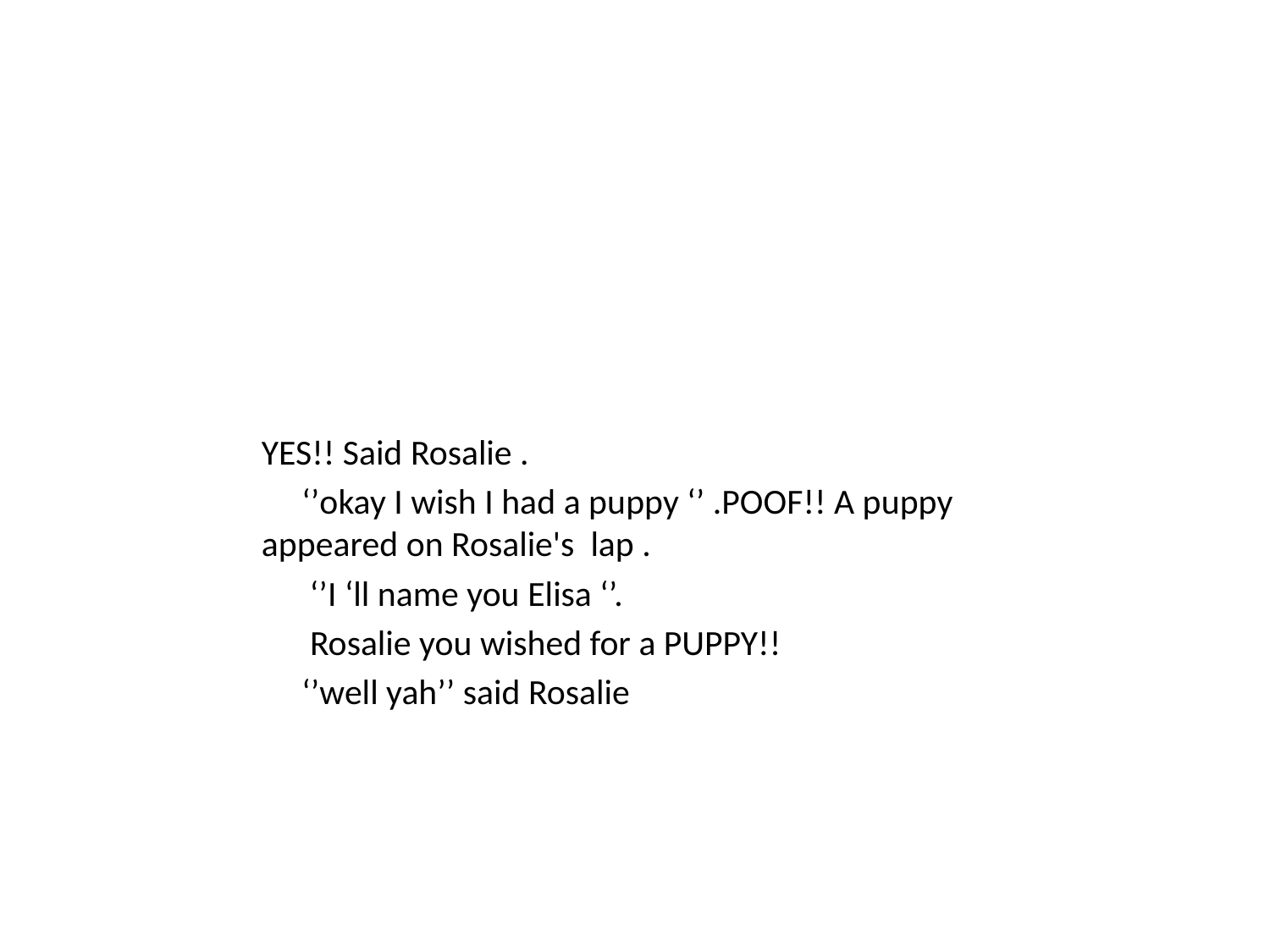

YES!! Said Rosalie .
     ‘’okay I wish I had a puppy ‘’ .POOF!! A puppy appeared on Rosalie's  lap .
      ‘’I ‘ll name you Elisa ‘’.
      Rosalie you wished for a PUPPY!!
     ‘’well yah’’ said Rosalie